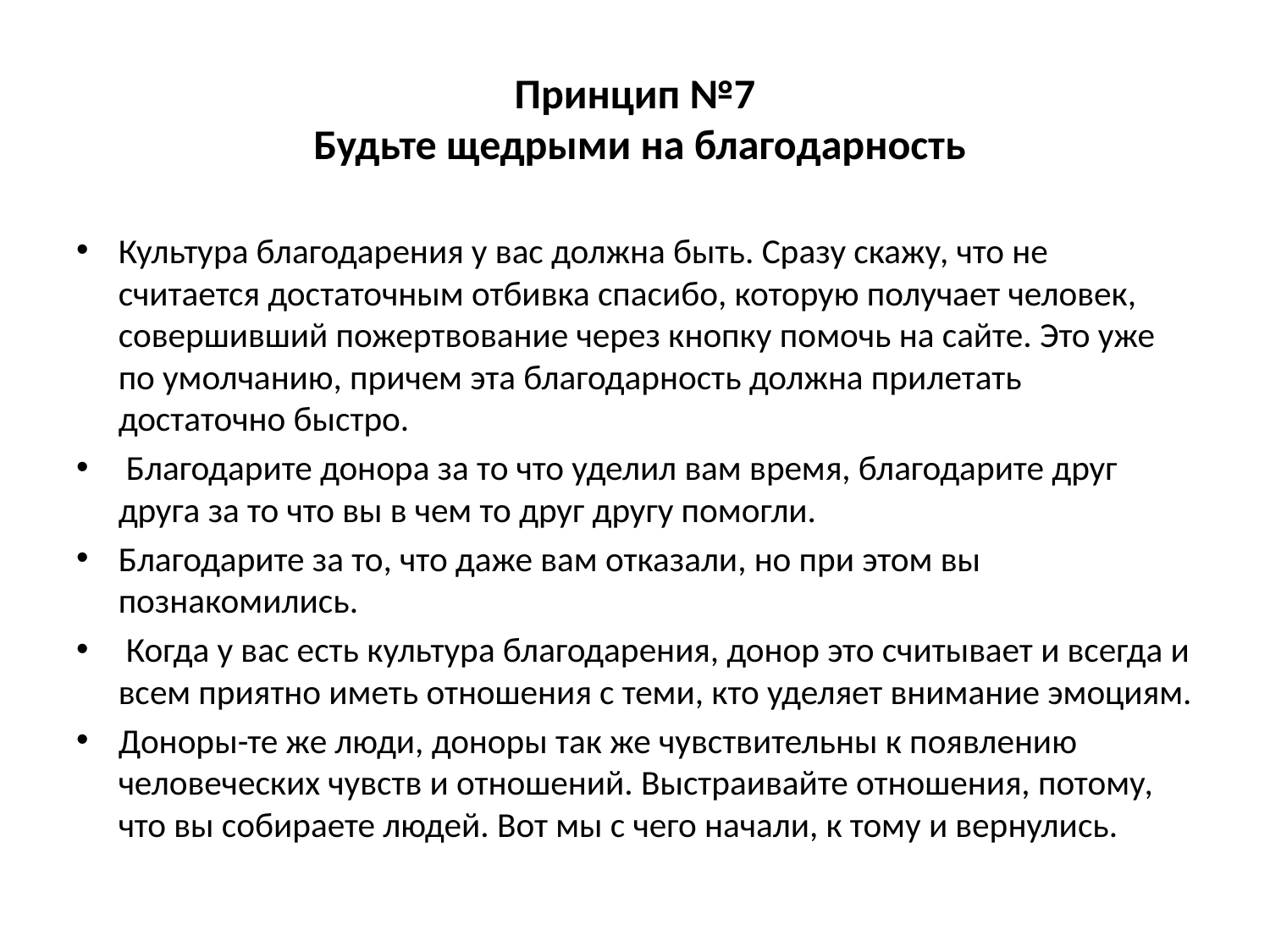

# Принцип №7 Будьте щедрыми на благодарность
Культура благодарения у вас должна быть. Сразу скажу, что не считается достаточным отбивка спасибо, которую получает человек, совершивший пожертвование через кнопку помочь на сайте. Это уже по умолчанию, причем эта благодарность должна прилетать достаточно быстро.
 Благодарите донора за то что уделил вам время, благодарите друг друга за то что вы в чем то друг другу помогли.
Благодарите за то, что даже вам отказали, но при этом вы познакомились.
 Когда у вас есть культура благодарения, донор это считывает и всегда и всем приятно иметь отношения с теми, кто уделяет внимание эмоциям.
Доноры-те же люди, доноры так же чувствительны к появлению человеческих чувств и отношений. Выстраивайте отношения, потому, что вы собираете людей. Вот мы с чего начали, к тому и вернулись.